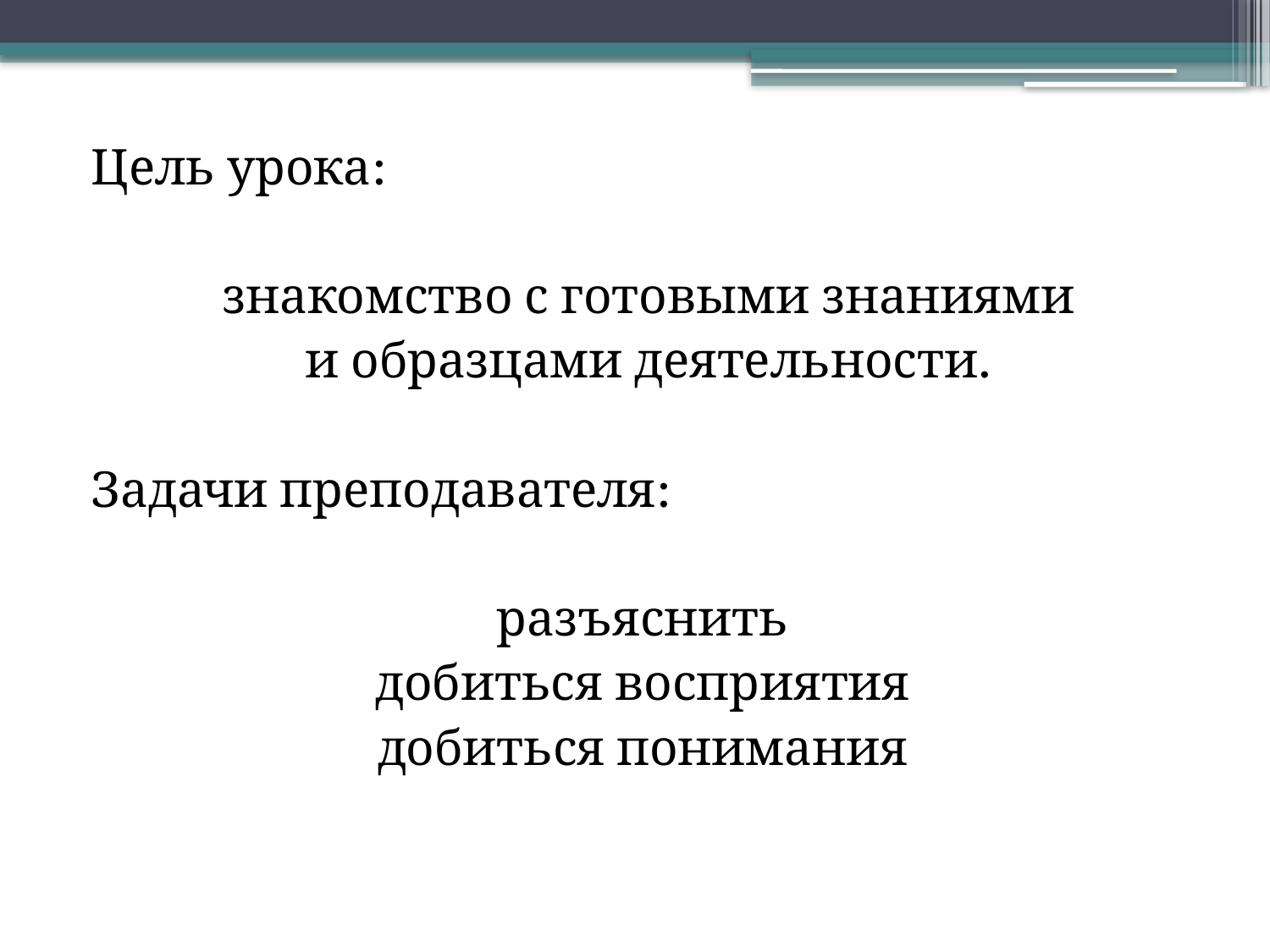

Цель урока:

 знакомство с готовыми знаниями
 и образцами деятельности.

Задачи преподавателя:

разъяснить
добиться восприятия
добиться понимания